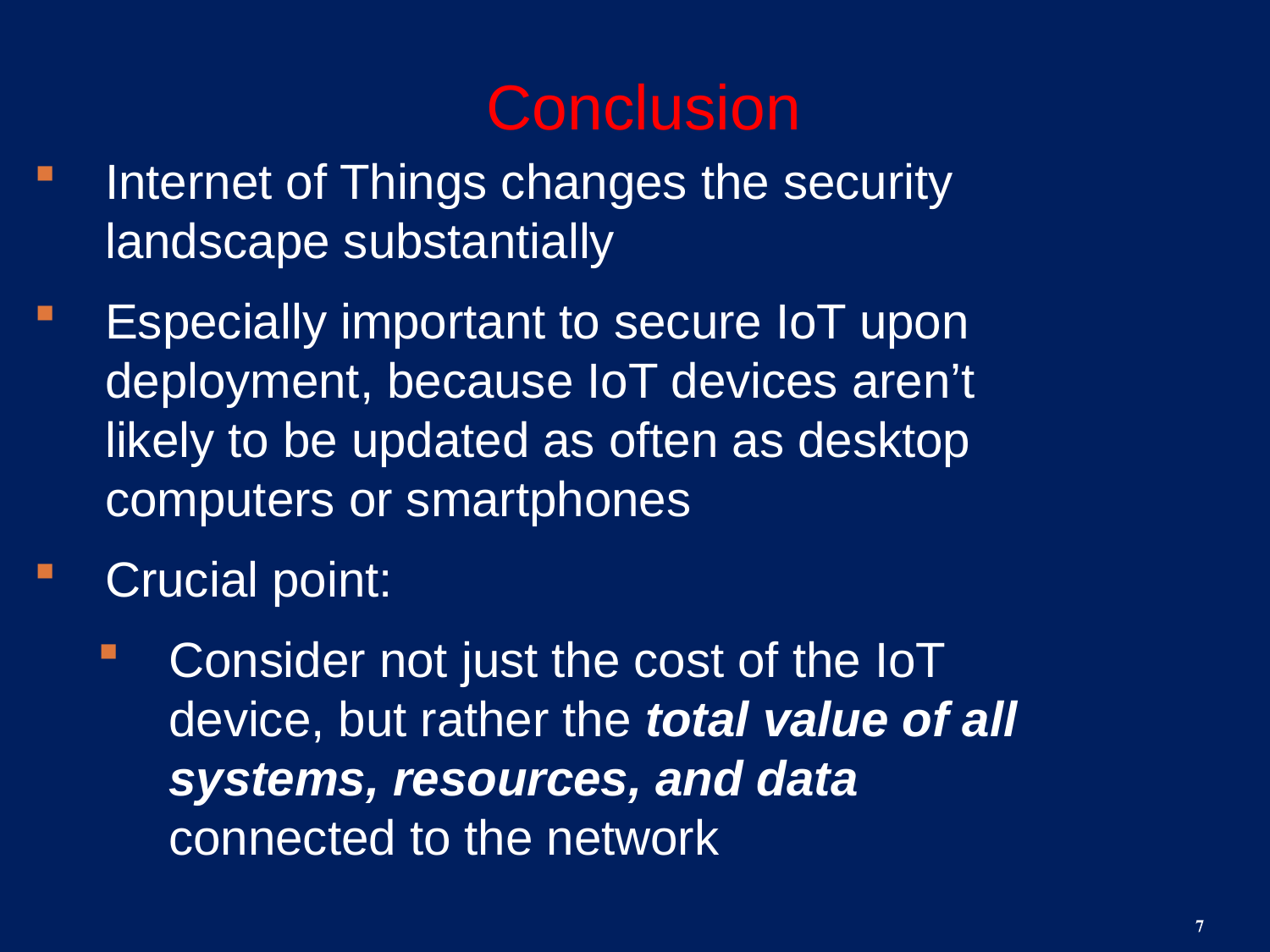

# Conclusion
Internet of Things changes the security landscape substantially
Especially important to secure IoT upon deployment, because IoT devices aren’t likely to be updated as often as desktop computers or smartphones
Crucial point:
Consider not just the cost of the IoT device, but rather the total value of all systems, resources, and data connected to the network